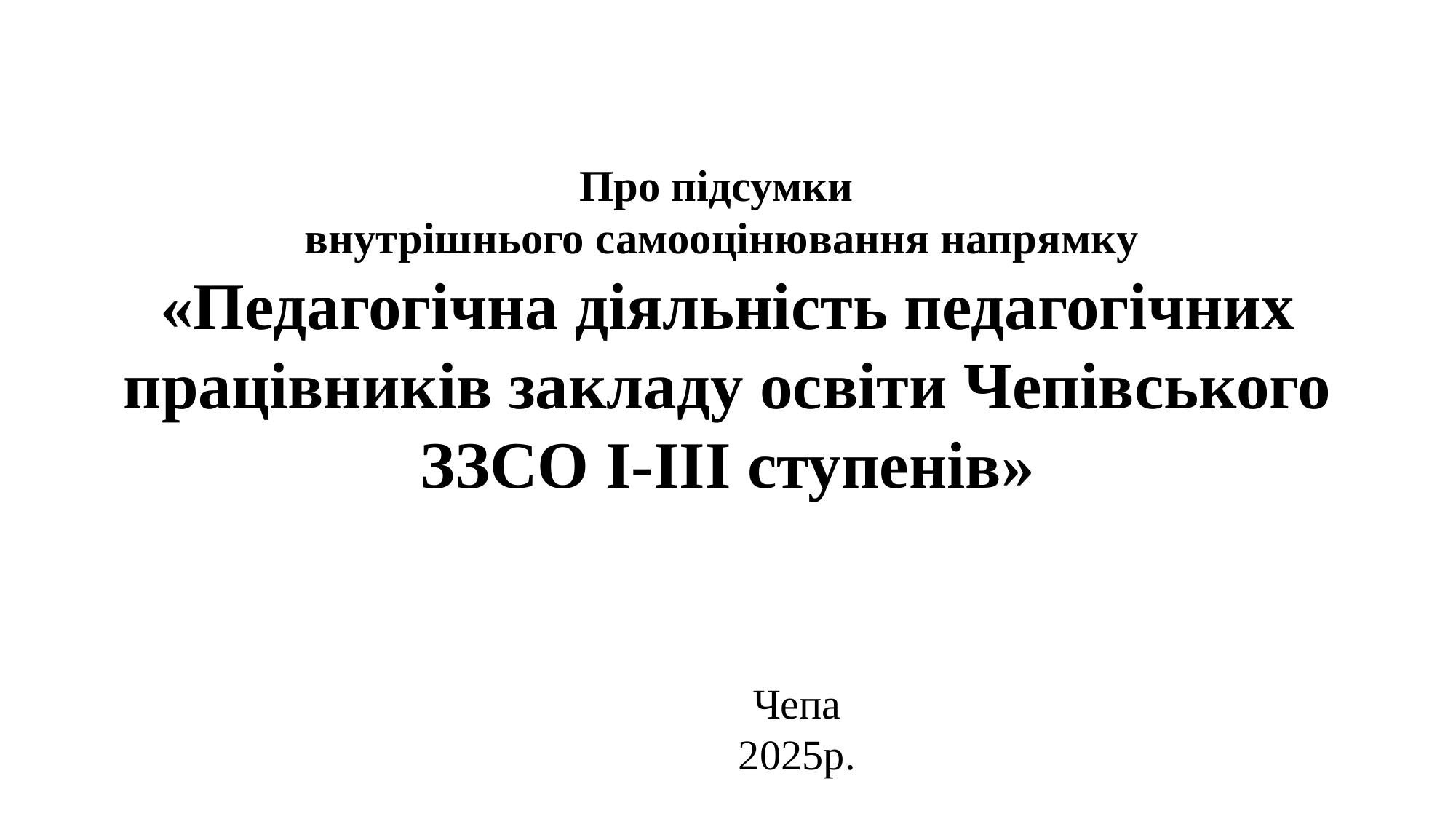

# Про підсумки внутрішнього самооцінювання напрямку «Педагогічна діяльність педагогічних працівників закладу освіти Чепівського ЗЗСО І-ІІІ ступенів»
Чепа
2025р.